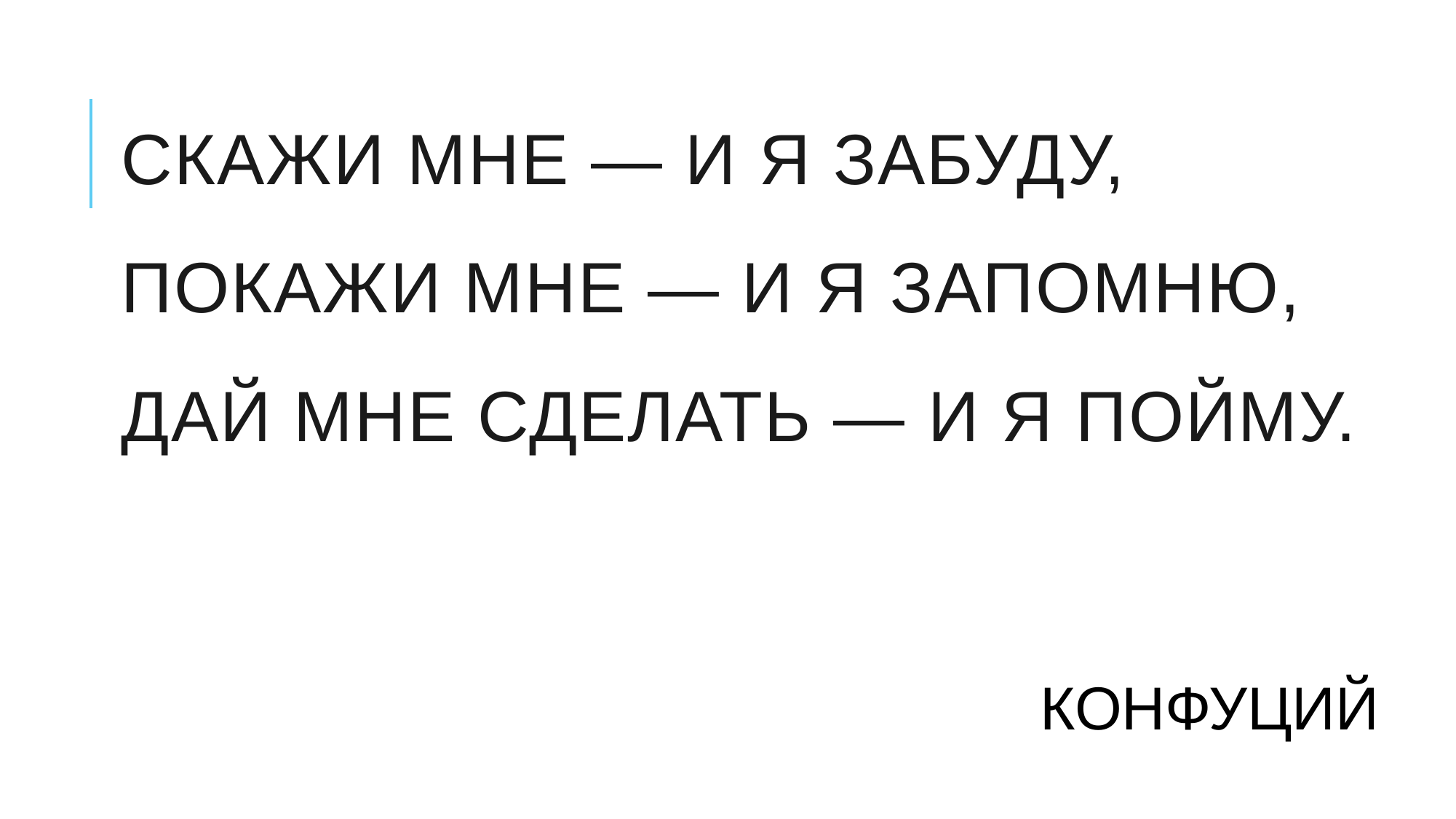

# Скажи мне — и я забуду, покажи мне — и я запомню, дай мне сделать — и я пойму.
КОНФУЦИЙ